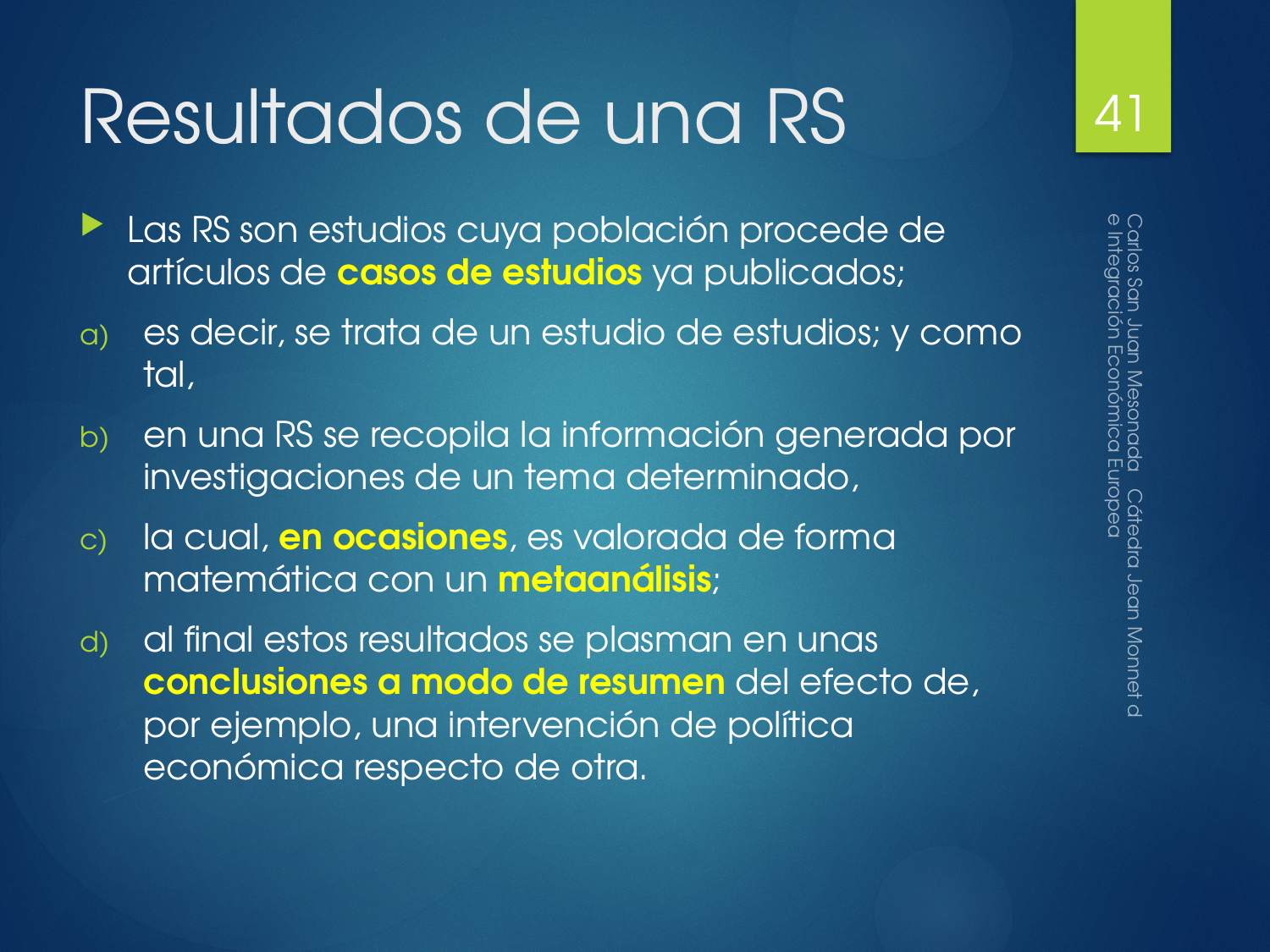

41
# Resultados de una RS
Las RS son estudios cuya población procede de artículos de casos de estudios ya publicados;
es decir, se trata de un estudio de estudios; y como tal,
en una RS se recopila la información generada por investigaciones de un tema determinado,
la cual, en ocasiones, es valorada de forma matemática con un metaanálisis;
al final estos resultados se plasman en unas conclusiones a modo de resumen del efecto de, por ejemplo, una intervención de política económica respecto de otra.
Carlos San Juan Mesonada   Cátedra Jean Monnet de Integración Económica Europea